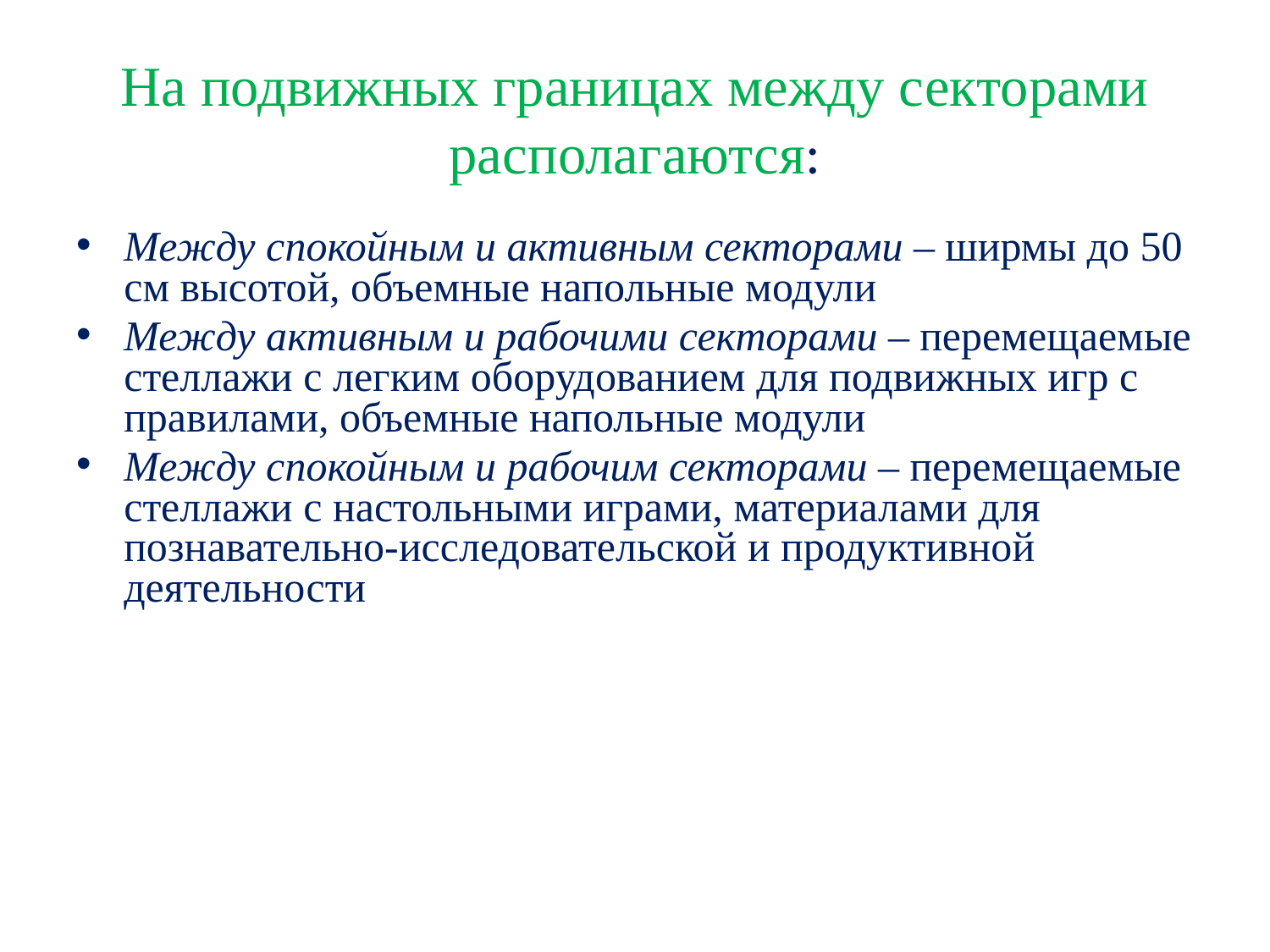

# На подвижных границах между секторами располагаются:
Между спокойным и активным секторами – ширмы до 50 см высотой, объемные напольные модули
Между активным и рабочими секторами – перемещаемые стеллажи с легким оборудованием для подвижных игр с правилами, объемные напольные модули
Между спокойным и рабочим секторами – перемещаемые стеллажи с настольными играми, материалами для познавательно-исследовательской и продуктивной деятельности